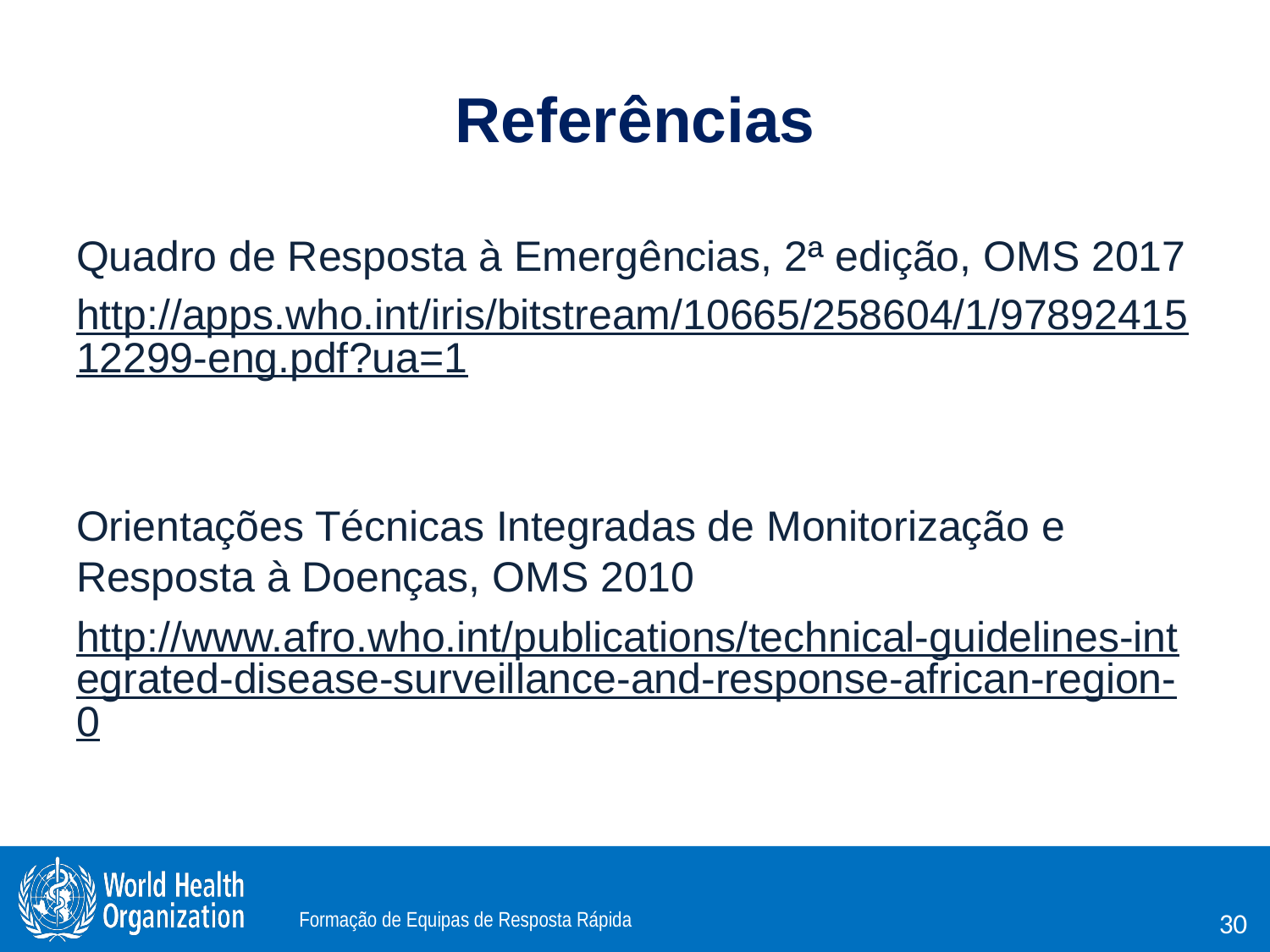

# Referências
Quadro de Resposta à Emergências, 2ª edição, OMS 2017
http://apps.who.int/iris/bitstream/10665/258604/1/9789241512299-eng.pdf?ua=1

Orientações Técnicas Integradas de Monitorização e Resposta à Doenças, OMS 2010
http://www.afro.who.int/publications/technical-guidelines-integrated-disease-surveillance-and-response-african-region-0